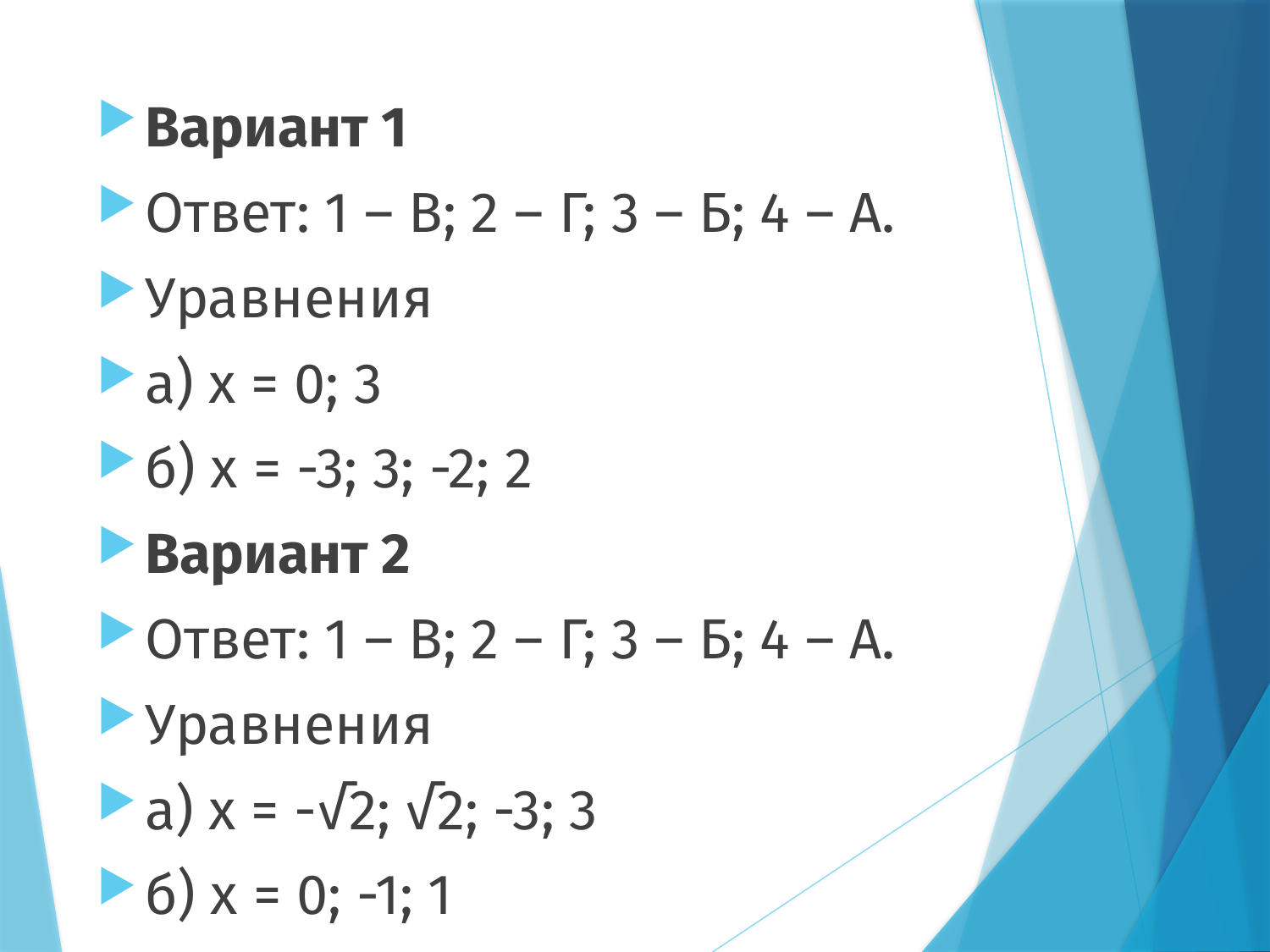

Вариант 1
Ответ: 1 – В; 2 – Г; 3 – Б; 4 – А.
Уравнения
а) х = 0; 3
б) х = -3; 3; -2; 2
Вариант 2
Ответ: 1 – В; 2 – Г; 3 – Б; 4 – А.
Уравнения
а) х = -√2; √2; -3; 3
б) х = 0; -1; 1